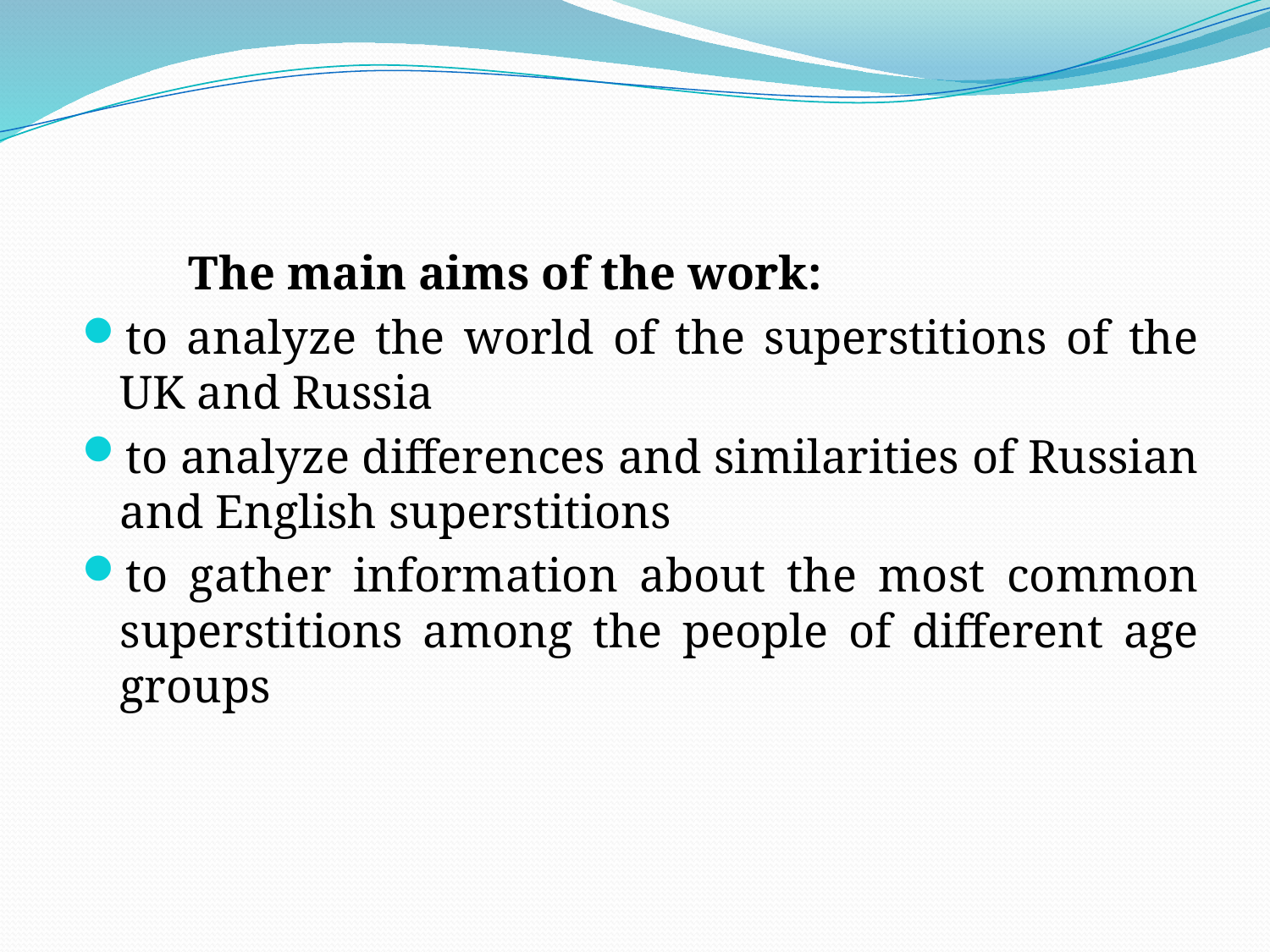

#
         The main aims of the work:
to analyze the world of the superstitions of the UK and Russia
to analyze differences and similarities of Russian and English superstitions
to gather information about the most common superstitions among the people of different age groups